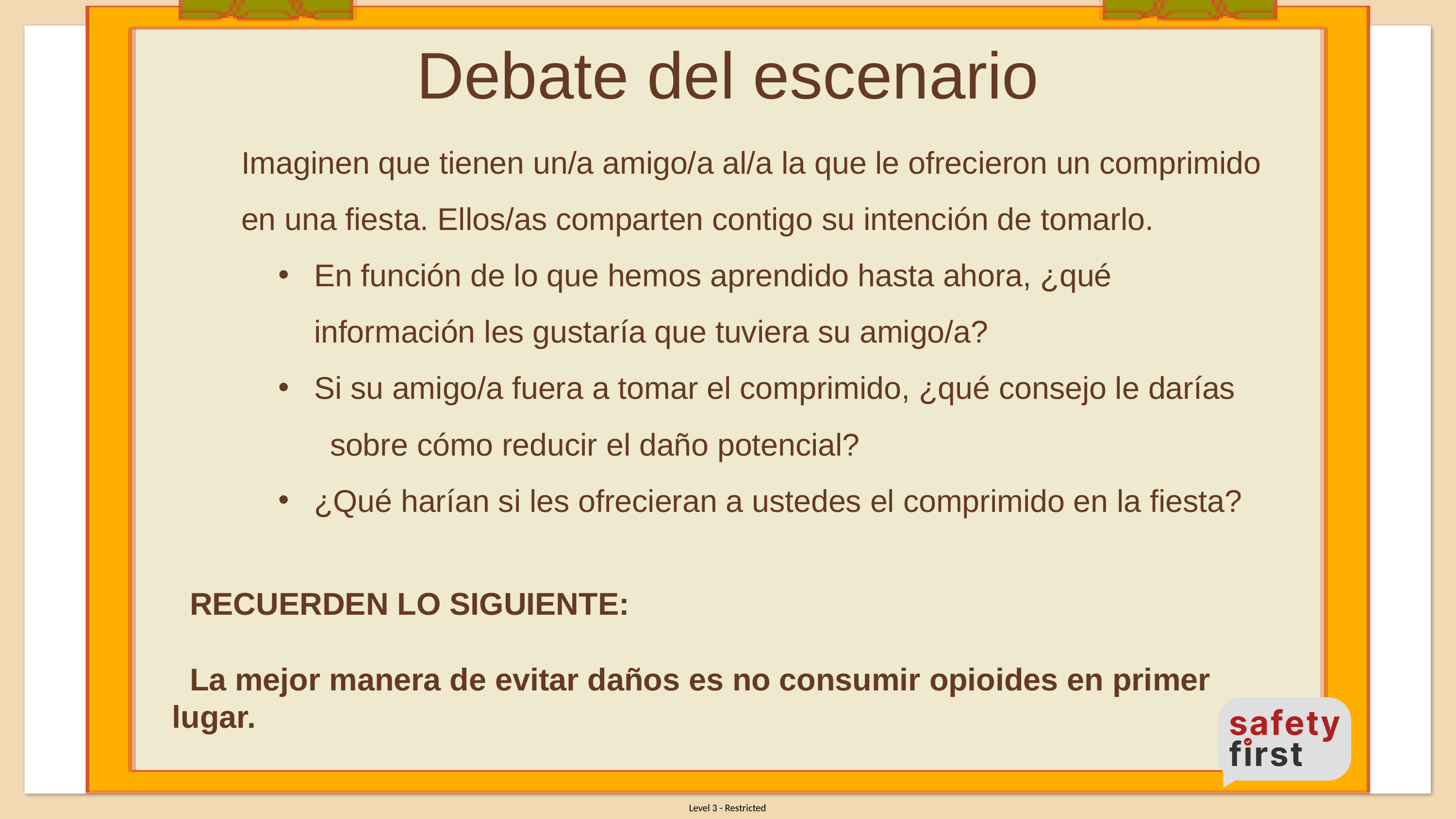

Debate del escenario
Imaginen que tienen un/a amigo/a al/a la que le ofrecieron un comprimido en una fiesta. Ellos/as comparten contigo su intención de tomarlo.
En función de lo que hemos aprendido hasta ahora, ¿qué información les gustaría que tuviera su amigo/a?
Si su amigo/a fuera a tomar el comprimido, ¿qué consejo le darías
      sobre cómo reducir el daño potencial?
¿Qué harían si les ofrecieran a ustedes el comprimido en la fiesta?
  RECUERDEN LO SIGUIENTE:

  La mejor manera de evitar daños es no consumir opioides en primer lugar.